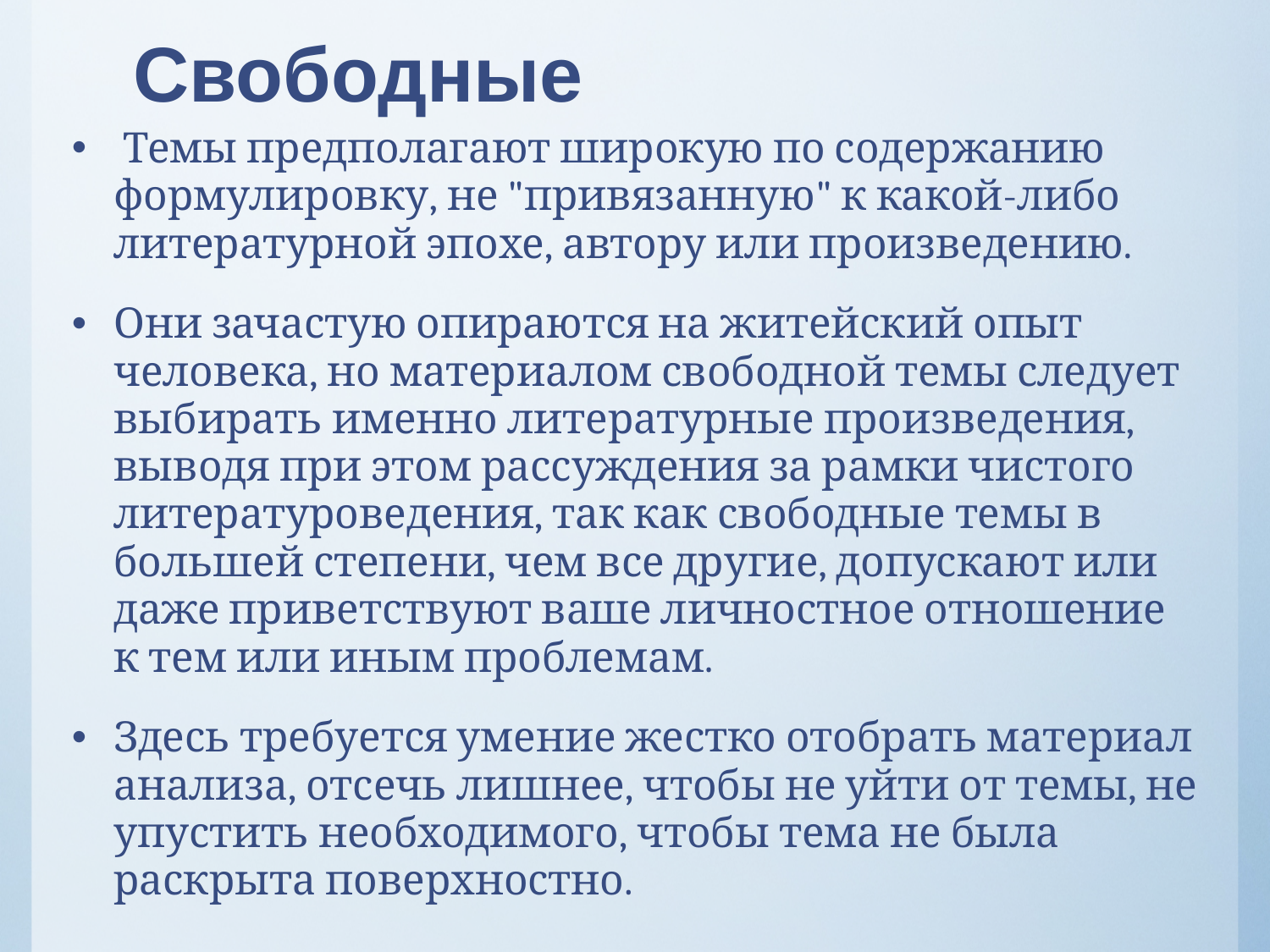

# Свободные
 Темы предполагают широкую по содержанию формулировку, не "привязанную" к какой-либо литературной эпохе, автору или произведению.
Они зачастую опираются на житейский опыт человека, но материалом свободной темы следует выбирать именно литературные произведения, выводя при этом рассуждения за рамки чистого литературоведения, так как свободные темы в большей степени, чем все другие, допускают или даже приветствуют ваше личностное отношение к тем или иным проблемам.
Здесь требуется умение жестко отобрать материал анализа, отсечь лишнее, чтобы не уйти от темы, не упустить необходимого, чтобы тема не была раскрыта поверхностно.